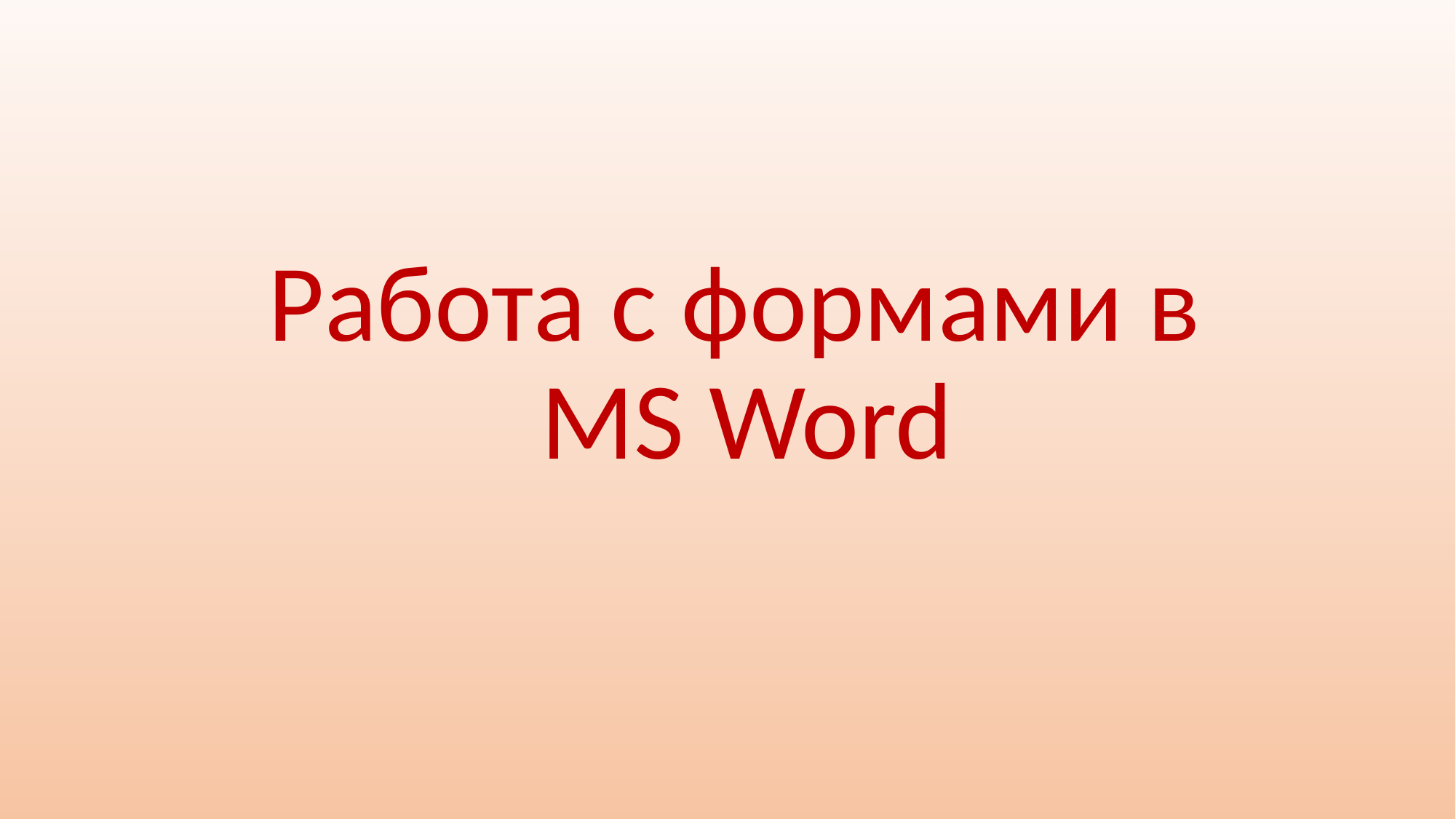

# Работа с формами в MS Word